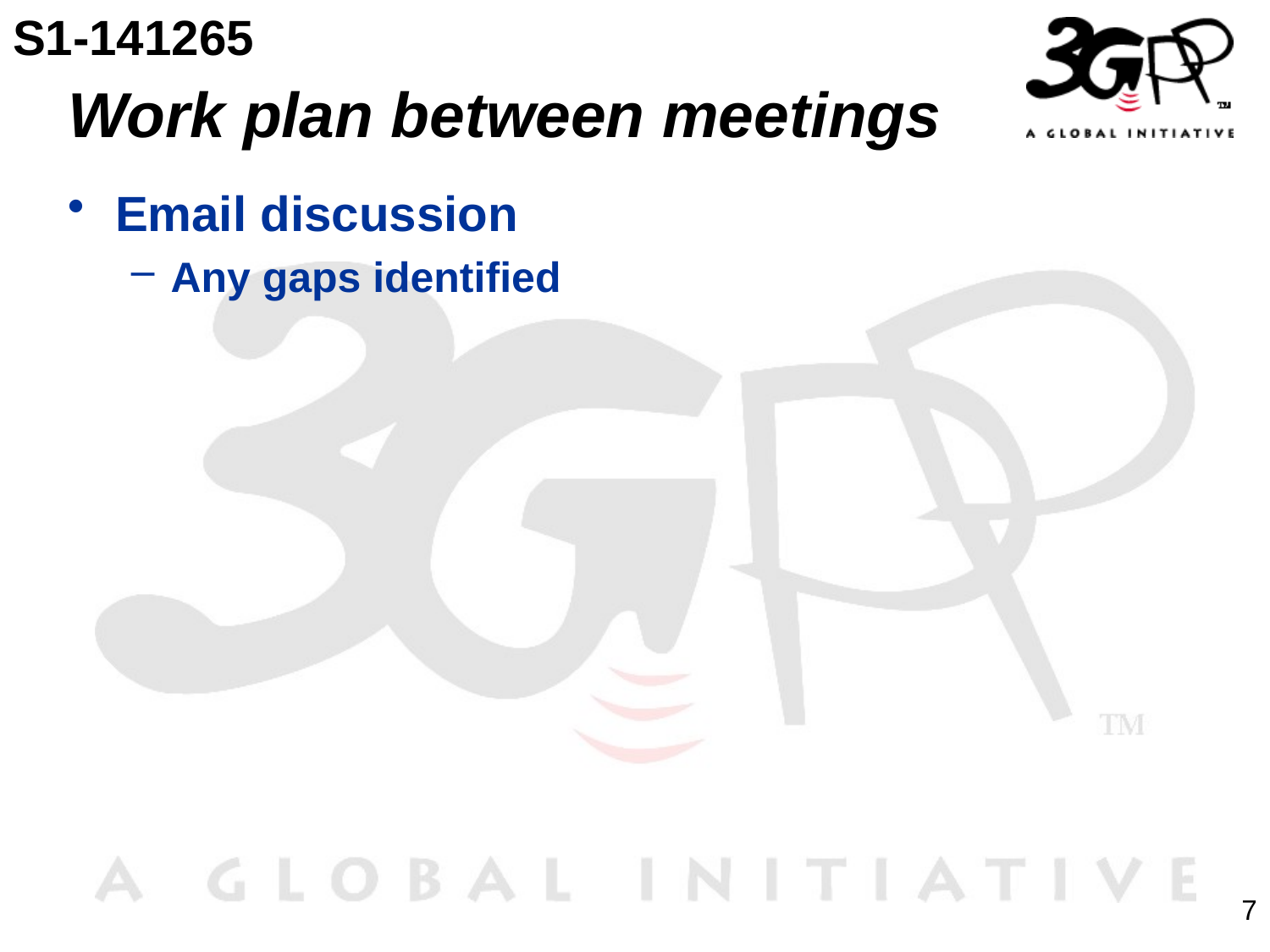

S1-141265
# Work plan between meetings
Email discussion
Any gaps identified

7